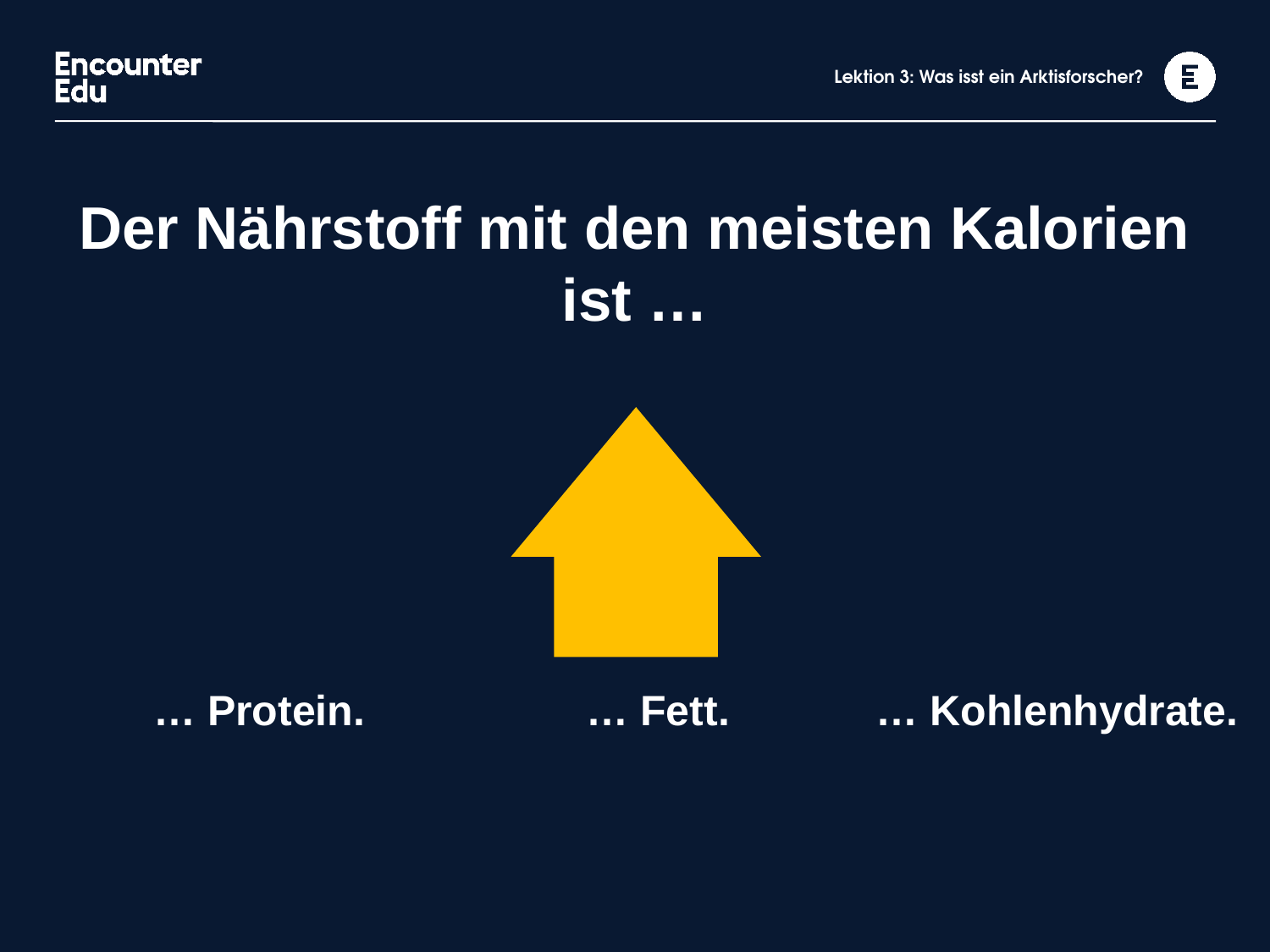

# Lektion 3: Was isst ein Arktisforscher?
Der Nährstoff mit den meisten Kalorien ist …

| … Protein. | … Fett. | … Kohlenhydrate. |
| --- | --- | --- |